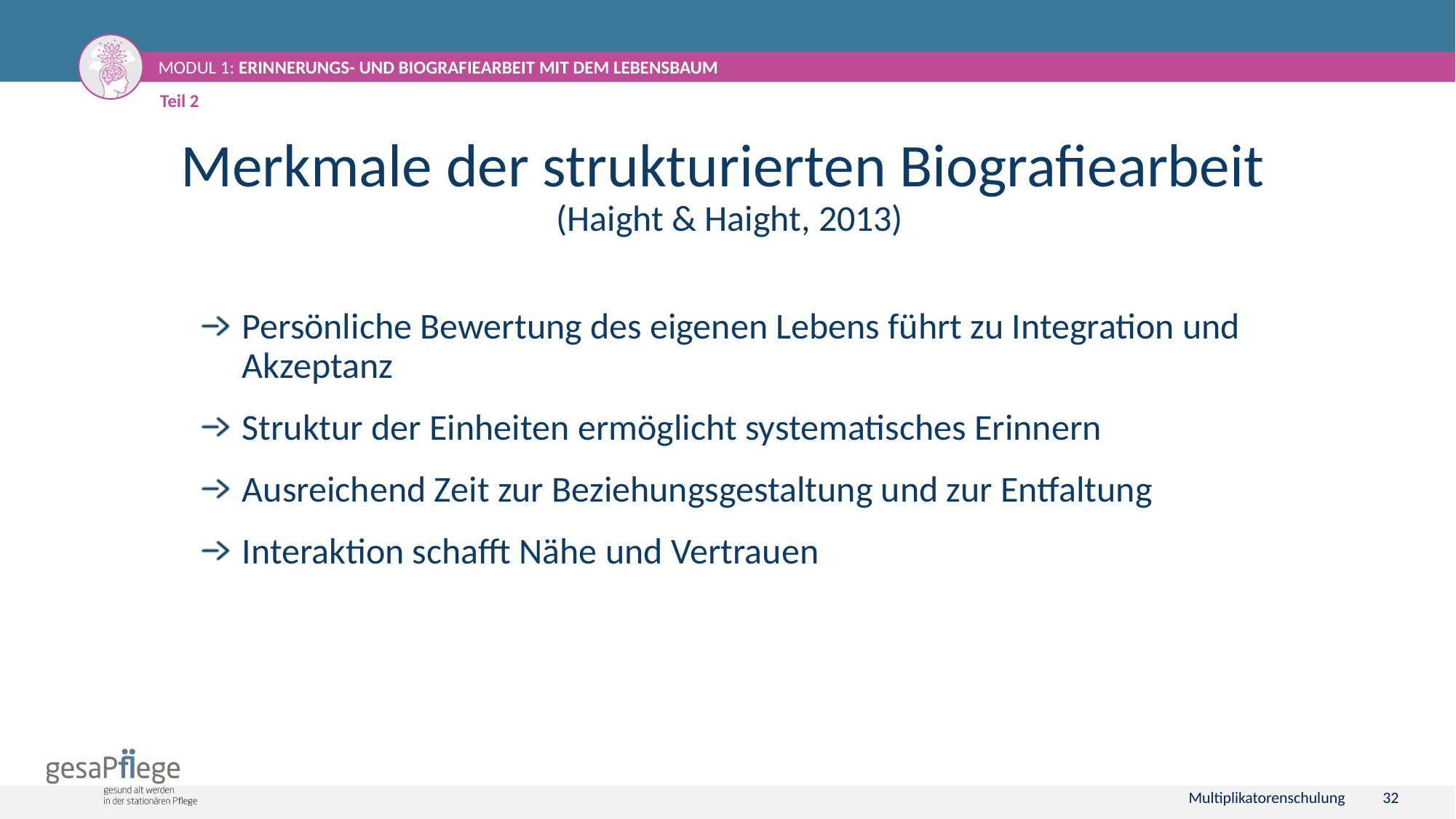

Teil 2
# Merkmale der strukturierten Biografiearbeit (Haight & Haight, 2013)
Persönliche Bewertung des eigenen Lebens führt zu Integration und Akzeptanz
Struktur der Einheiten ermöglicht systematisches Erinnern
Ausreichend Zeit zur Beziehungsgestaltung und zur Entfaltung
Interaktion schafft Nähe und Vertrauen
Multiplikatorenschulung
32